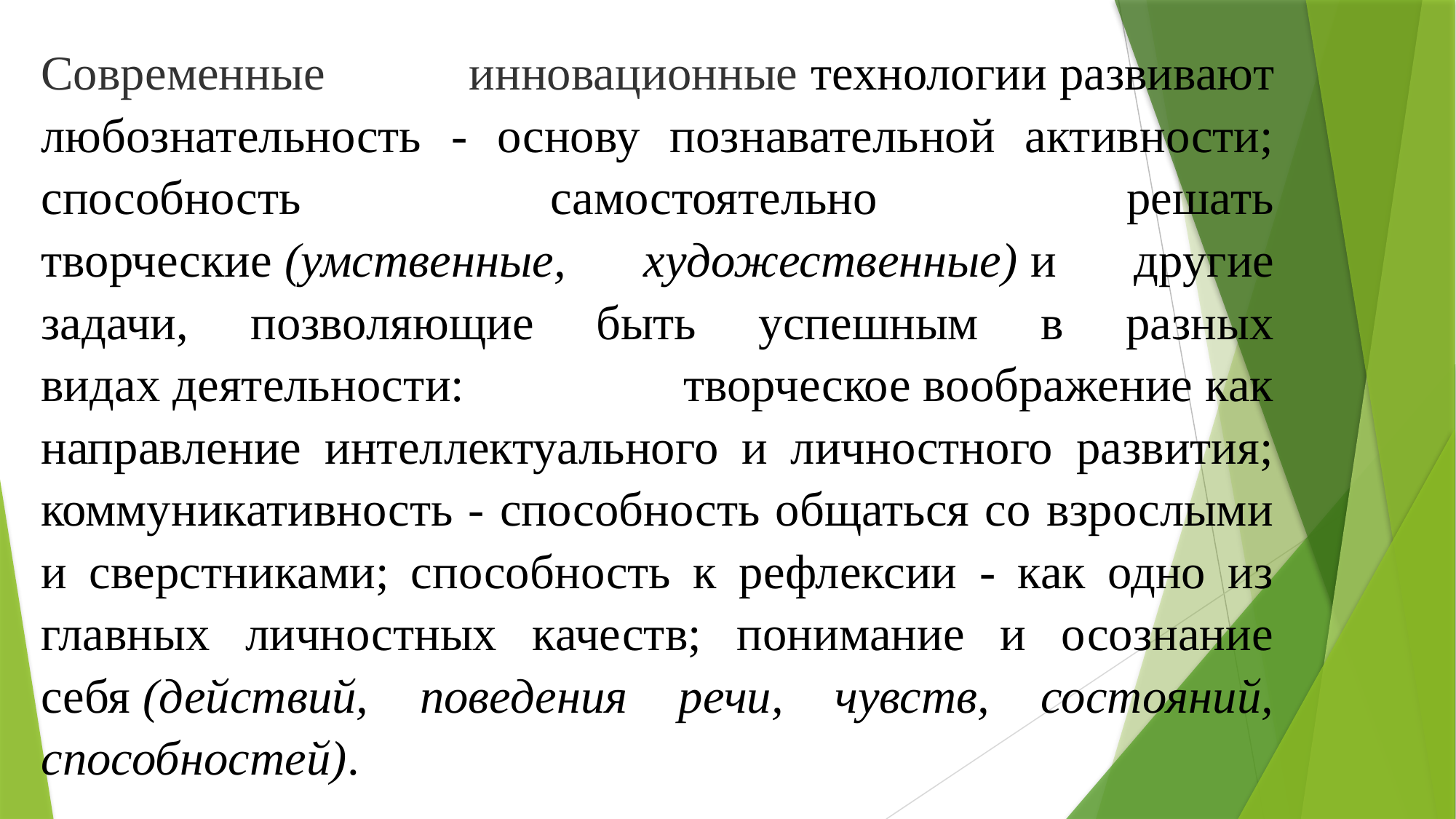

Современные инновационные технологии развивают любознательность - основу познавательной активности; способность самостоятельно решать творческие (умственные, художественные) и другие задачи, позволяющие быть успешным в разных видах деятельности: творческое воображение как направление интеллектуального и личностного развития; коммуникативность - способность общаться со взрослыми и сверстниками; способность к рефлексии - как одно из главных личностных качеств; понимание и осознание себя (действий, поведения речи, чувств, состояний, способностей).